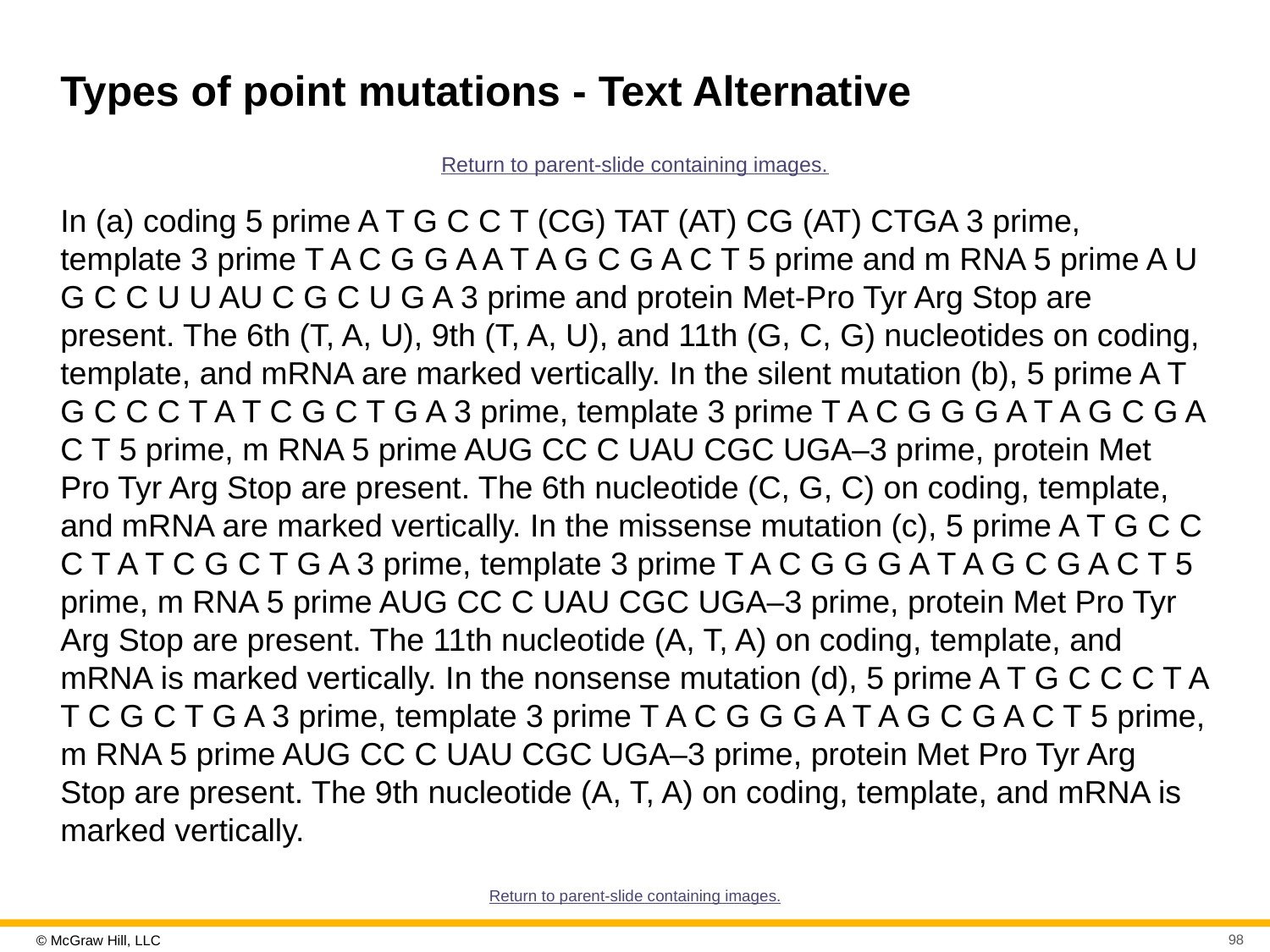

# Types of point mutations - Text Alternative
Return to parent-slide containing images.
In (a) coding 5 prime A T G C C T (CG) TAT (AT) CG (AT) CTGA 3 prime, template 3 prime T A C G G A A T A G C G A C T 5 prime and m RNA 5 prime A U G C C U U AU C G C U G A 3 prime and protein Met-Pro Tyr Arg Stop are present. The 6th (T, A, U), 9th (T, A, U), and 11th (G, C, G) nucleotides on coding, template, and mRNA are marked vertically. In the silent mutation (b), 5 prime A T G C C C T A T C G C T G A 3 prime, template 3 prime T A C G G G A T A G C G A C T 5 prime, m RNA 5 prime AUG CC C UAU CGC UGA–3 prime, protein Met Pro Tyr Arg Stop are present. The 6th nucleotide (C, G, C) on coding, template, and mRNA are marked vertically. In the missense mutation (c), 5 prime A T G C C C T A T C G C T G A 3 prime, template 3 prime T A C G G G A T A G C G A C T 5 prime, m RNA 5 prime AUG CC C UAU CGC UGA–3 prime, protein Met Pro Tyr Arg Stop are present. The 11th nucleotide (A, T, A) on coding, template, and mRNA is marked vertically. In the nonsense mutation (d), 5 prime A T G C C C T A T C G C T G A 3 prime, template 3 prime T A C G G G A T A G C G A C T 5 prime, m RNA 5 prime AUG CC C UAU CGC UGA–3 prime, protein Met Pro Tyr Arg Stop are present. The 9th nucleotide (A, T, A) on coding, template, and mRNA is marked vertically.
Return to parent-slide containing images.
98